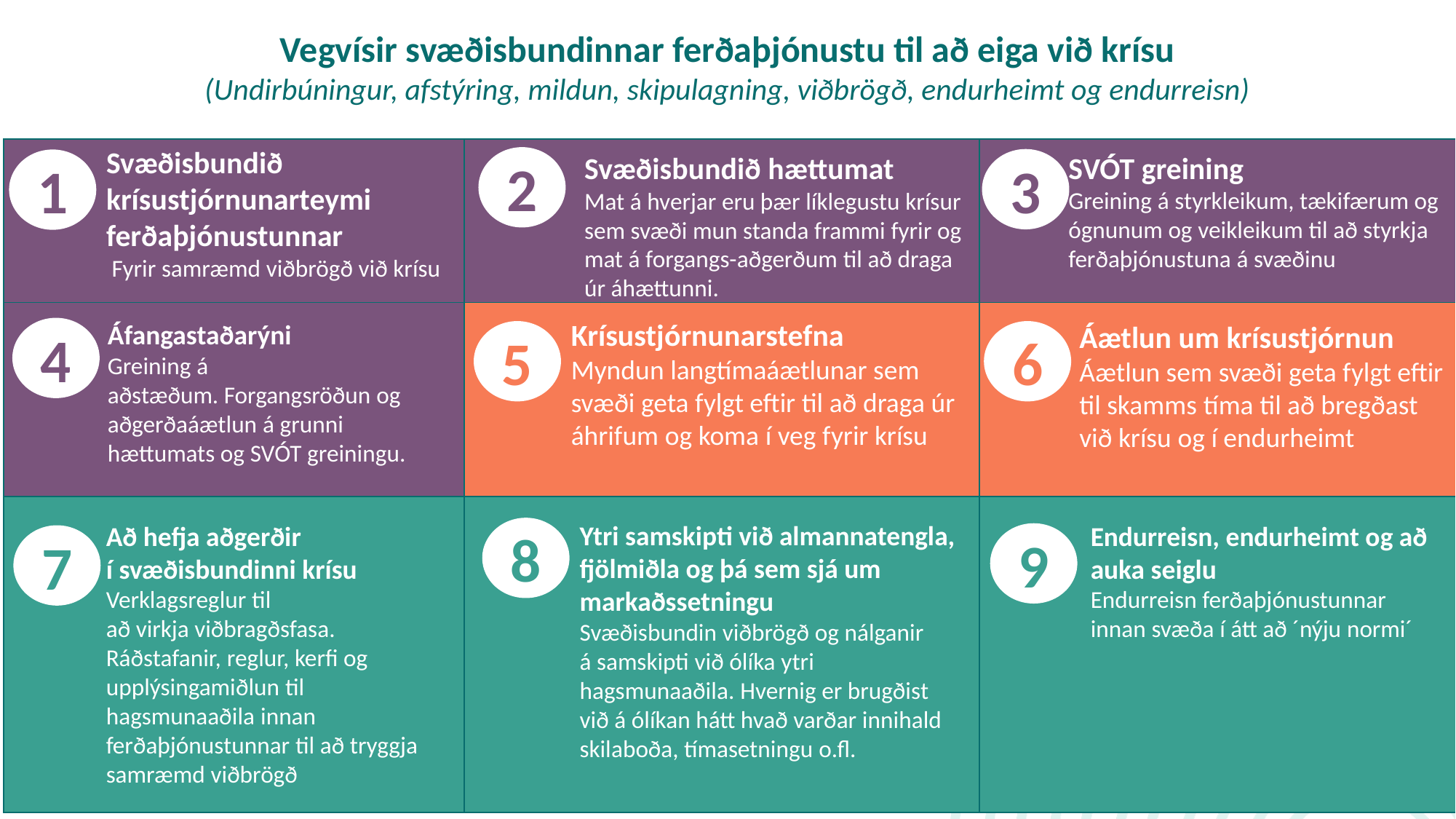

Vegvísir svæðisbundinnar ferðaþjónustu til að eiga við krísu
(Undirbúningur, afstýring, mildun, skipulagning, viðbrögð, endurheimt og endurreisn)
Svæðisbundið krísustjórnunarteymi ferðaþjónustunnar
 Fyrir samræmd viðbrögð við krísu
|  |  |  |
| --- | --- | --- |
|  |  |  |
|  |  |  |
SVÓT greining
Greining á styrkleikum, tækifærum og ógnunum og veikleikum til að styrkja  ferðaþjónustuna á svæðinu

Svæðisbundið hættumat
Mat á hverjar eru þær líklegustu krísur sem svæði mun standa frammi fyrir og mat á forgangs-aðgerðum til að draga úr áhættunni.
2
3
1
Krísustjórnunarstefna
Myndun langtímaáætlunar sem svæði geta fylgt eftir til að draga úr  áhrifum og koma í veg fyrir krísu
Áfangastaðarýni
Greining á aðstæðum. Forgangsröðun og aðgerðaáætlun á grunni hættumats og SVÓT greiningu.
Áætlun um krísustjórnun
Áætlun sem svæði geta fylgt eftir til skamms tíma til að bregðast við krísu og í endurheimt
4
5
6
Ytri samskipti við almannatengla, fjölmiðla og þá sem sjá um markaðssetningu
Svæðisbundin viðbrögð og nálganir á samskipti við ólíka ytri hagsmunaaðila. Hvernig er brugðist við á ólíkan hátt hvað varðar innihald skilaboða, tímasetningu o.fl.
Að hefja aðgerðir í svæðisbundinni krísu
Verklagsreglur til að virkja viðbragðsfasa. Ráðstafanir, reglur, kerfi og upplýsingamiðlun til hagsmunaaðila innan ferðaþjónustunnar til að tryggja samræmd viðbrögð
Endurreisn, endurheimt og að auka seiglu
Endurreisn ferðaþjónustunnar innan svæða í átt að ´nýju normi´
8
9
7